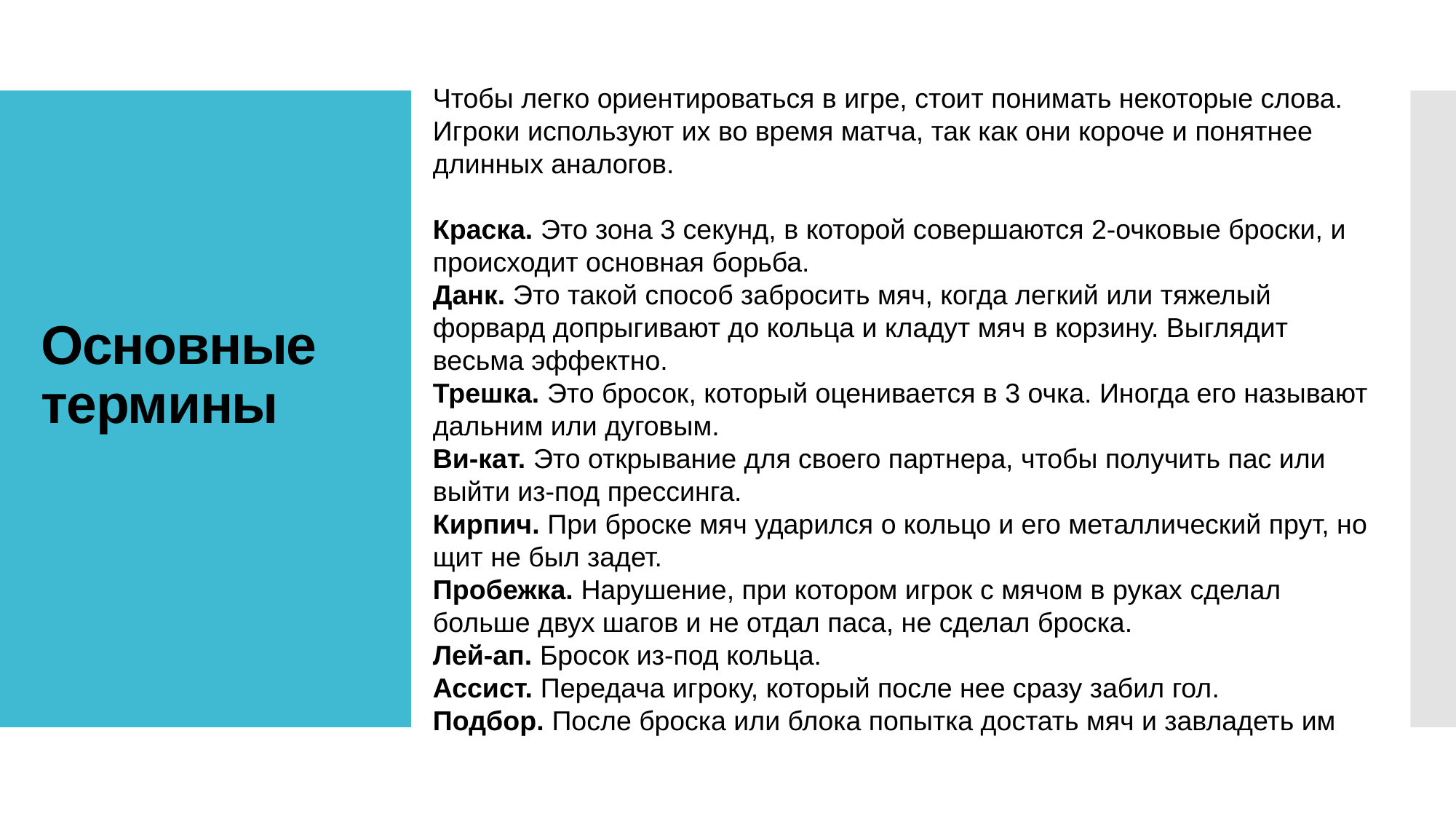

Чтобы легко ориентироваться в игре, стоит понимать некоторые слова. Игроки используют их во время матча, так как они короче и понятнее длинных аналогов.

Краска. Это зона 3 секунд, в которой совершаются 2-очковые броски, и происходит основная борьба.
Данк. Это такой способ забросить мяч, когда легкий или тяжелый форвард допрыгивают до кольца и кладут мяч в корзину. Выглядит весьма эффектно.
Трешка. Это бросок, который оценивается в 3 очка. Иногда его называют дальним или дуговым.
Ви-кат. Это открывание для своего партнера, чтобы получить пас или выйти из-под прессинга.
Кирпич. При броске мяч ударился о кольцо и его металлический прут, но щит не был задет.
Пробежка. Нарушение, при котором игрок с мячом в руках сделал больше двух шагов и не отдал паса, не сделал броска.
Лей-ап. Бросок из-под кольца.
Ассист. Передача игроку, который после нее сразу забил гол.
Подбор. После броска или блока попытка достать мяч и завладеть им

# Основные термины